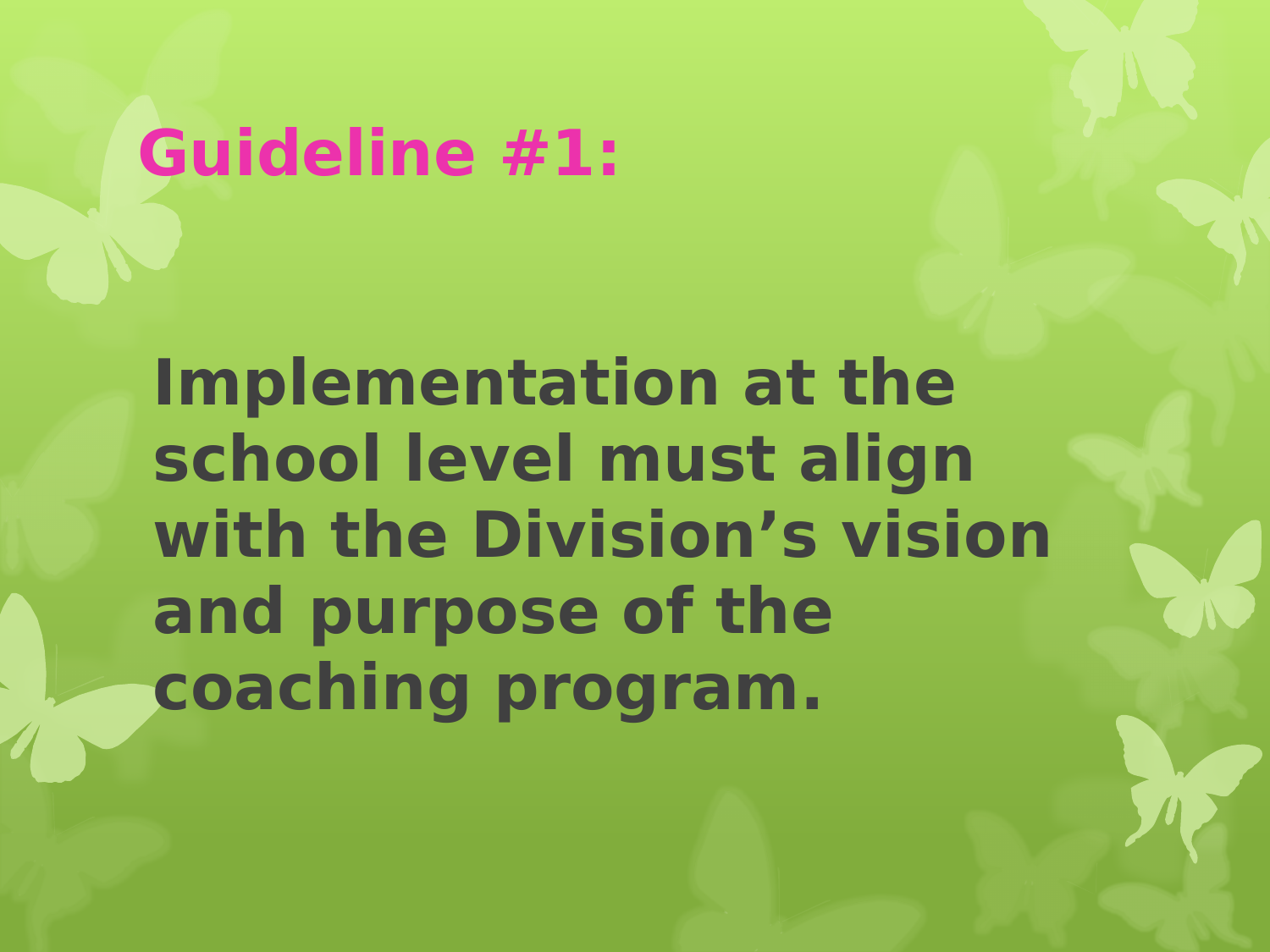

# Guideline #1:
Implementation at the school level must align with the Division’s vision and purpose of the coaching program.